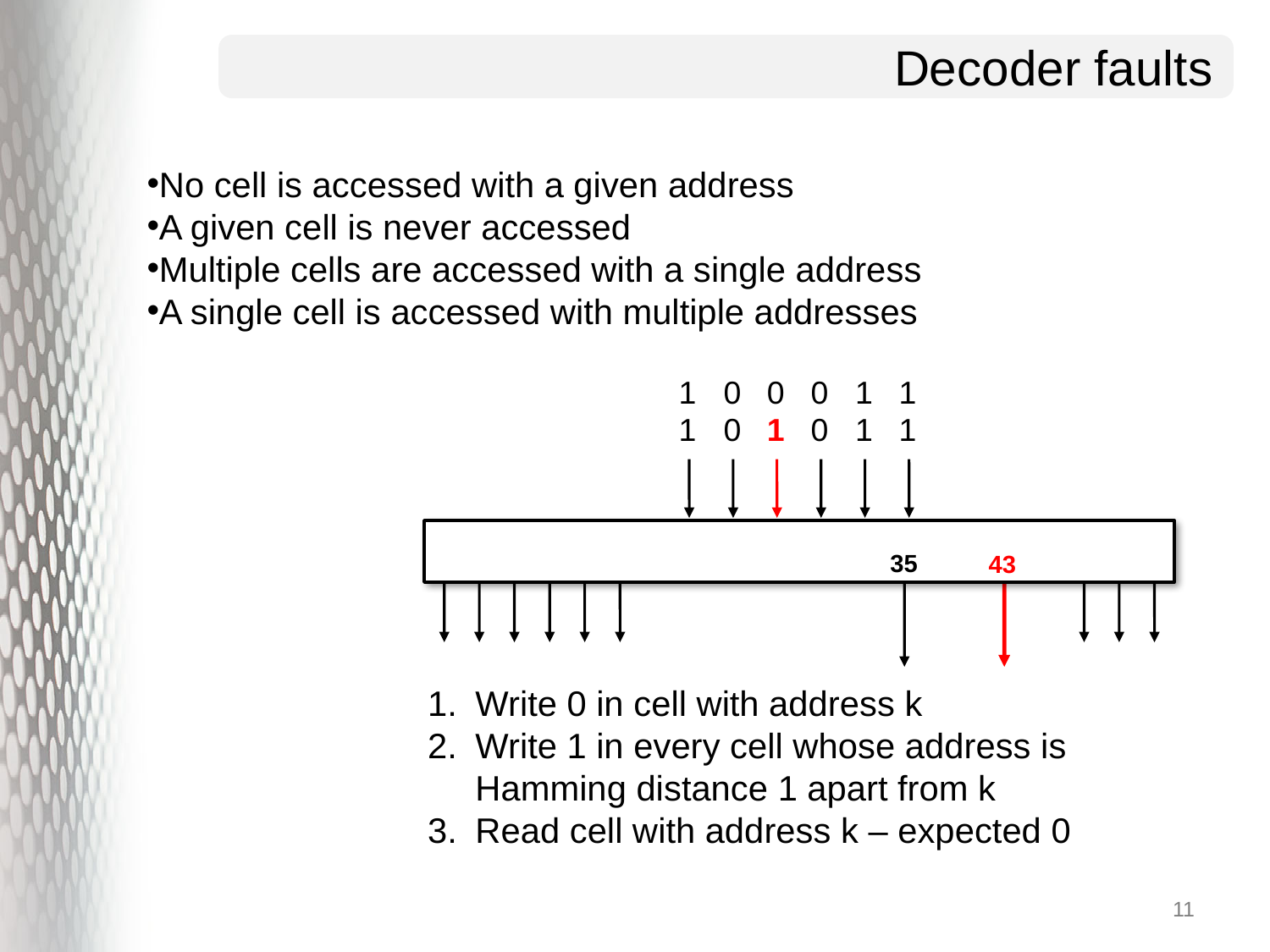

# Decoder faults
No cell is accessed with a given address
A given cell is never accessed
Multiple cells are accessed with a single address
A single cell is accessed with multiple addresses
1
0
0
0
1
1
1
0
1
0
1
1

35
43

Write 0 in cell with address k
Write 1 in every cell whose address is Hamming distance 1 apart from k
Read cell with address k – expected 0